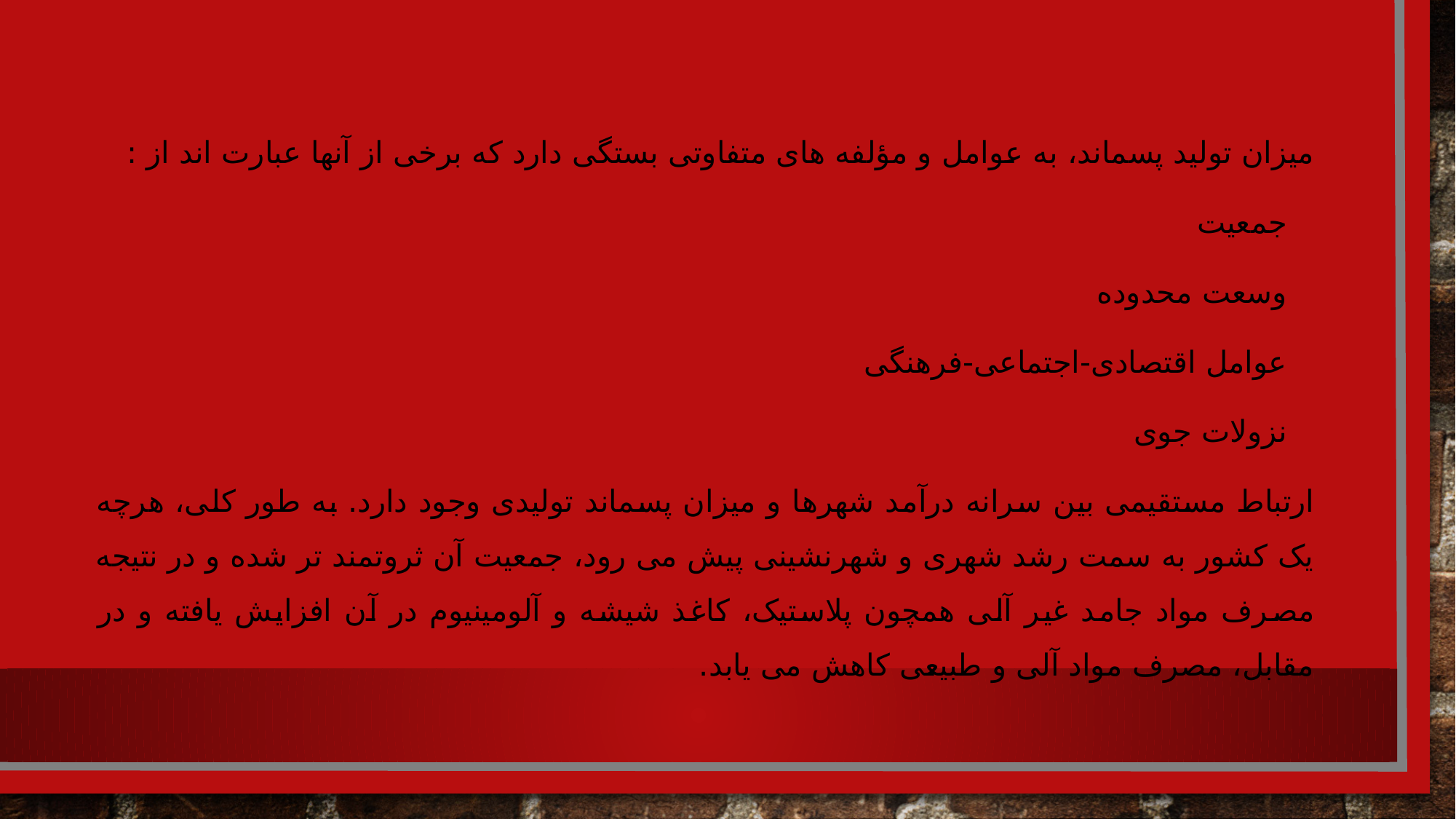

# انتشار آلودگی
میزان تولید پسماند، به عوامل و مؤلفه های متفاوتی بستگی دارد که برخی از آنها عبارت اند از :
جمعیت
وسعت محدوده
عوامل اقتصادی-اجتماعی-فرهنگی
نزولات جوی
ارتباط مستقیمی بین سرانه درآمد شهرها و میزان پسماند تولیدی وجود دارد. به طور کلی، هرچه یک کشور به سمت رشد شهری و شهرنشینی پیش می رود، جمعیت آن ثروتمند تر شده و در نتیجه مصرف مواد جامد غیر آلی همچون پلاستیک، کاغذ شیشه و آلومینیوم در آن افزایش یافته و در مقابل، مصرف مواد آلی و طبیعی کاهش می یابد.